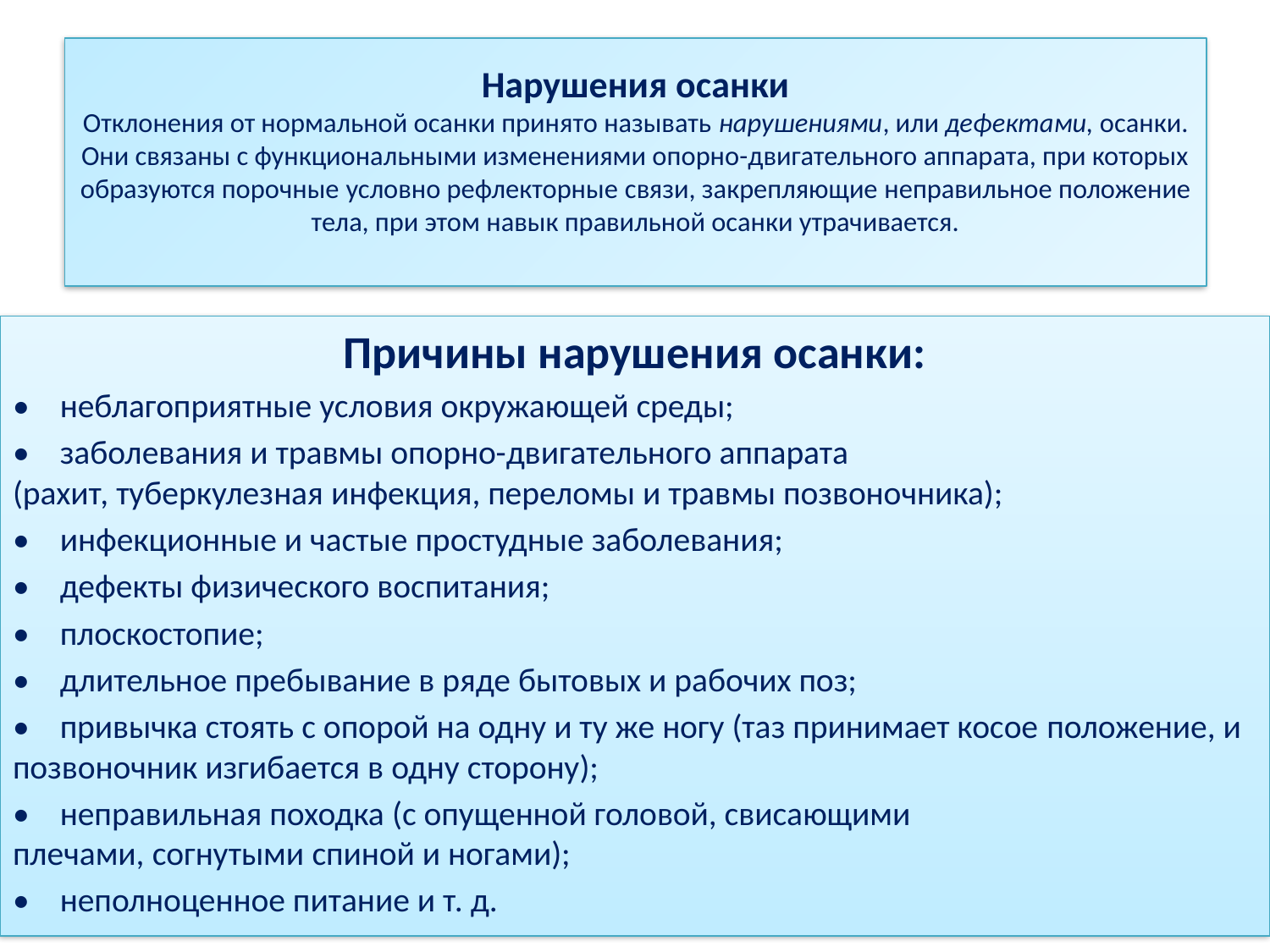

# Нарушения осанки Отклонения от нормальной осанки принято называть нарушениями, или дефектами, осанки. Они связаны с функциональными изменениями опорно-двигательного аппарата, при которых образуются порочные условно рефлекторные связи, закрепляющие неправильное положение тела, при этом навык правильной осанки утрачивается.
Причины нарушения осанки:
•    неблагоприятные условия окружающей среды;
•    заболевания и травмы опорно-двигательного аппарата (рахит, туберкулезная инфекция, переломы и травмы позвоночника);
•    инфекционные и частые простудные заболевания;
•    дефекты физического воспитания;
•    плоскостопие;
•    длительное пребывание в ряде бытовых и рабочих поз;
•    привычка стоять с опорой на одну и ту же ногу (таз принимает косое положение, и позвоночник изгибается в одну сторону);
•    неправильная походка (с опущенной головой, свисающими плечами, согнутыми спиной и ногами);
•    неполноценное питание и т. д.